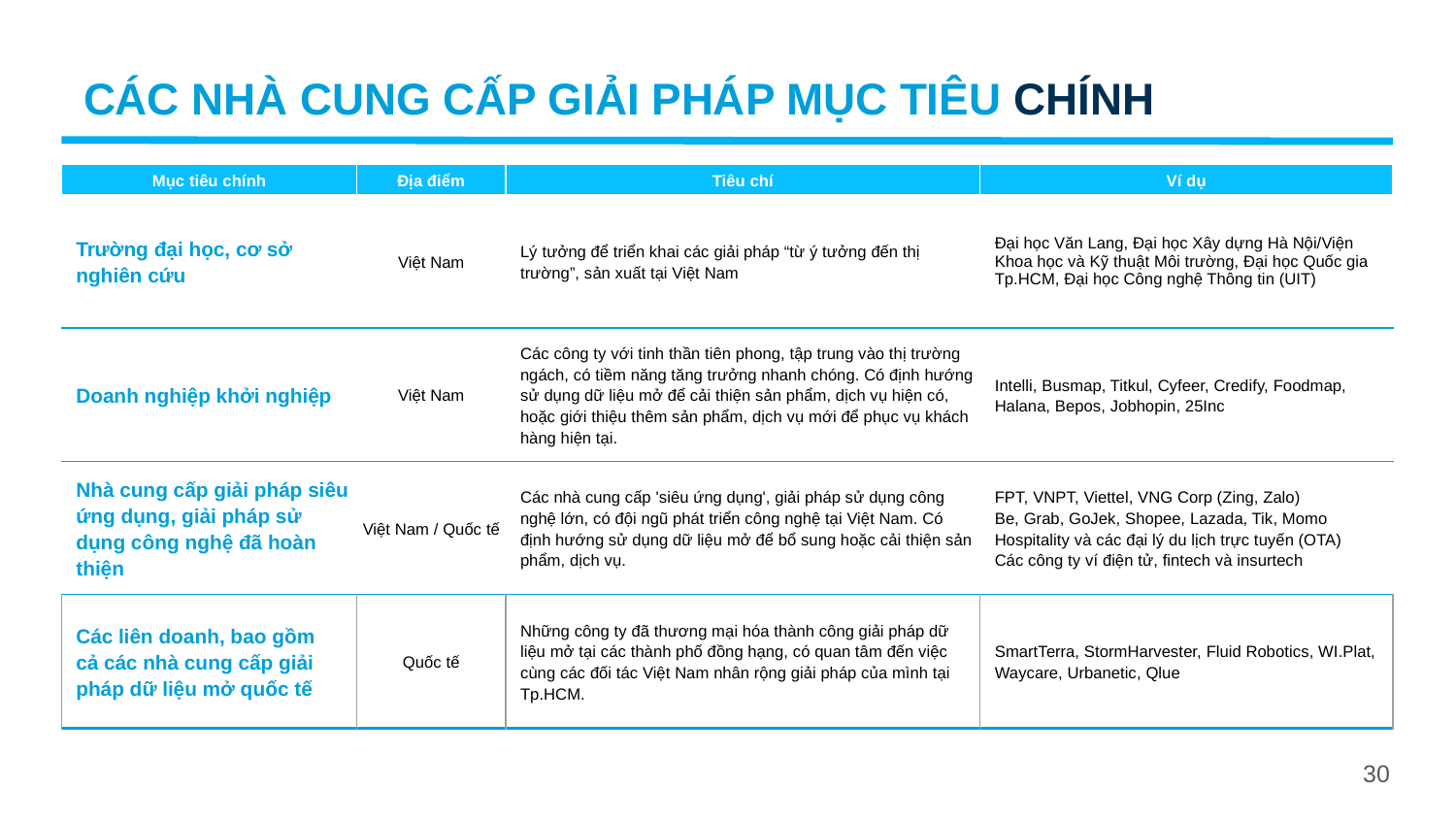

CÁC NHÀ CUNG CẤP GIẢI PHÁP MỤC TIÊU CHÍNH
| Mục tiêu chính | Địa điểm | Tiêu chí | Ví dụ |
| --- | --- | --- | --- |
| Trường đại học, cơ sở nghiên cứu | Việt Nam | Lý tưởng để triển khai các giải pháp “từ ý tưởng đến thị trường”, sản xuất tại Việt Nam | Đại học Văn Lang, Đại học Xây dựng Hà Nội/Viện Khoa học và Kỹ thuật Môi trường, Đại học Quốc gia Tp.HCM, Đại học Công nghệ Thông tin (UIT) |
| Doanh nghiệp khởi nghiệp | Việt Nam | Các công ty với tinh thần tiên phong, tập trung vào thị trường ngách, có tiềm năng tăng trưởng nhanh chóng. Có định hướng sử dụng dữ liệu mở để cải thiện sản phẩm, dịch vụ hiện có, hoặc giới thiệu thêm sản phẩm, dịch vụ mới để phục vụ khách hàng hiện tại. | Intelli, Busmap, Titkul, Cyfeer, Credify, Foodmap, Halana, Bepos, Jobhopin, 25Inc |
| Nhà cung cấp giải pháp siêu ứng dụng, giải pháp sử dụng công nghệ đã hoàn thiện | Việt Nam / Quốc tế | Các nhà cung cấp 'siêu ứng dụng', giải pháp sử dụng công nghệ lớn, có đội ngũ phát triển công nghệ tại Việt Nam. Có định hướng sử dụng dữ liệu mở để bổ sung hoặc cải thiện sản phẩm, dịch vụ. | FPT, VNPT, Viettel, VNG Corp (Zing, Zalo) Be, Grab, GoJek, Shopee, Lazada, Tik, Momo Hospitality và các đại lý du lịch trực tuyến (OTA) Các công ty ví điện tử, fintech và insurtech |
| Các liên doanh, bao gồm cả các nhà cung cấp giải pháp dữ liệu mở quốc tế | Quốc tế | Những công ty đã thương mại hóa thành công giải pháp dữ liệu mở tại các thành phố đồng hạng, có quan tâm đến việc cùng các đối tác Việt Nam nhân rộng giải pháp của mình tại Tp.HCM. | SmartTerra, StormHarvester, Fluid Robotics, WI.Plat, Waycare, Urbanetic, Qlue |
30